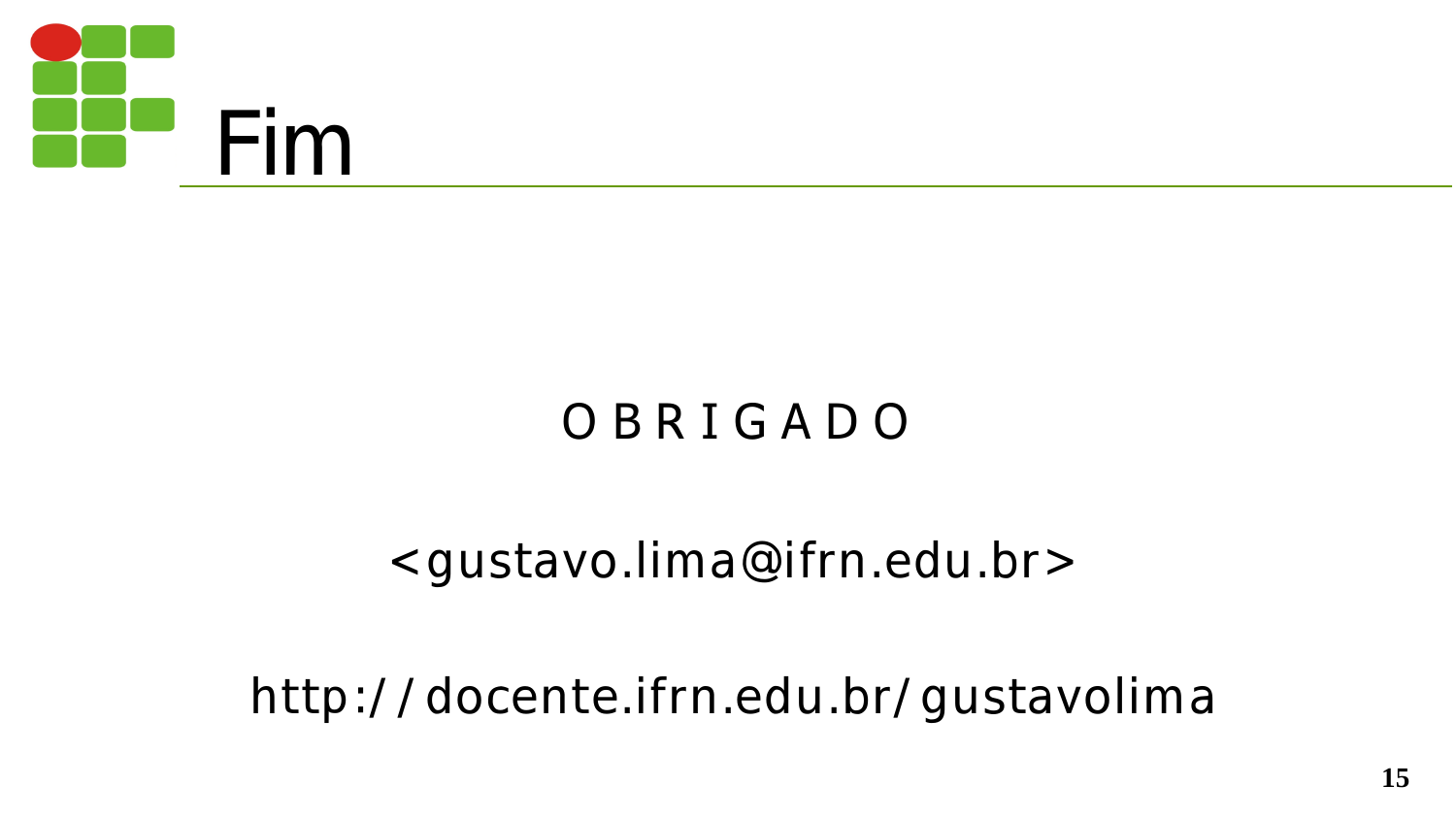

# Fim

O B R I G A D O

<gustavo.lima@ifrn.edu.br>

http://docente.ifrn.edu.br/gustavolima
15